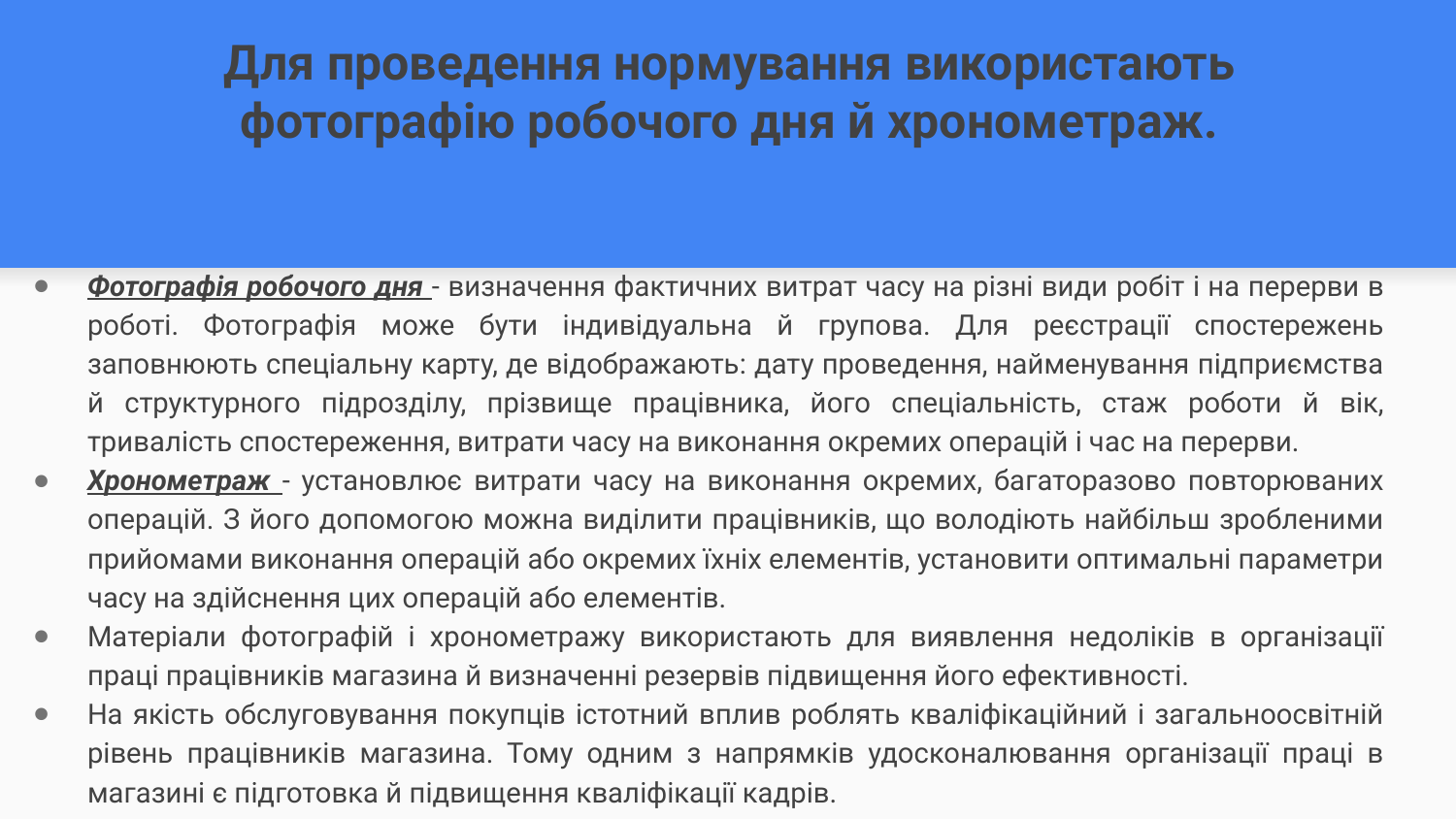

# Для проведення нормування використають фотографію робочого дня й хронометраж.
Фотографія робочого дня - визначення фактичних витрат часу на різні види робіт і на перерви в роботі. Фотографія може бути індивідуальна й групова. Для реєстрації спостережень заповнюють спеціальну карту, де відображають: дату проведення, найменування підприємства й структурного підрозділу, прізвище працівника, його спеціальність, стаж роботи й вік, тривалість спостереження, витрати часу на виконання окремих операцій і час на перерви.
Хронометраж - установлює витрати часу на виконання окремих, багаторазово повторюваних операцій. З його допомогою можна виділити працівників, що володіють найбільш зробленими прийомами виконання операцій або окремих їхніх елементів, установити оптимальні параметри часу на здійснення цих операцій або елементів.
Матеріали фотографій і хронометражу використають для виявлення недоліків в організації праці працівників магазина й визначенні резервів підвищення його ефективності.
На якість обслуговування покупців істотний вплив роблять кваліфікаційний і загальноосвітній рівень працівників магазина. Тому одним з напрямків удосконалювання організації праці в магазині є підготовка й підвищення кваліфікації кадрів.